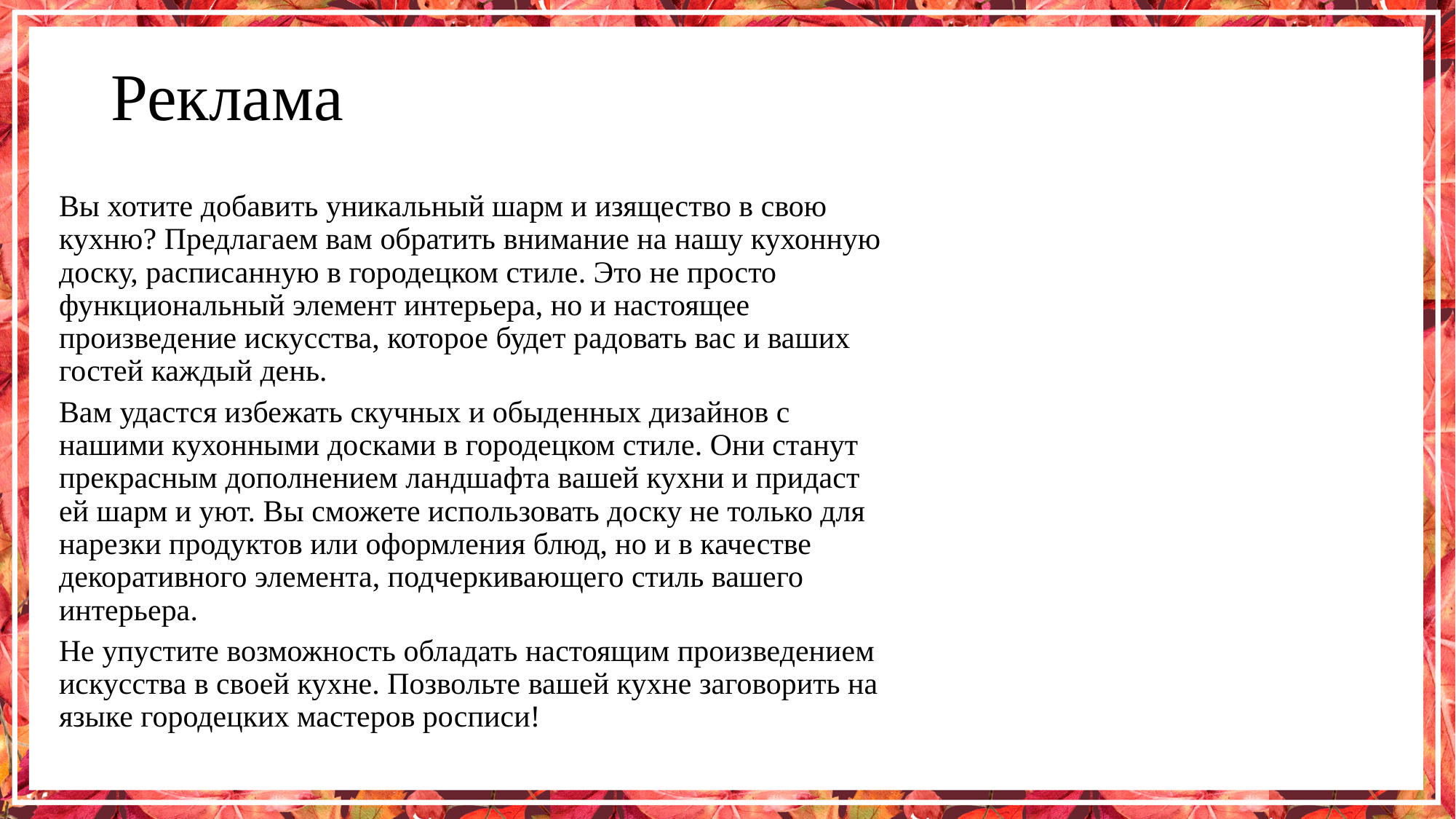

# Реклама

Вы хотите добавить уникальный шарм и изящество в свою кухню? Предлагаем вам обратить внимание на нашу кухонную доску, расписанную в городецком стиле. Это не просто функциональный элемент интерьера, но и настоящее произведение искусства, которое будет радовать вас и ваших гостей каждый день.
Вам удастся избежать скучных и обыденных дизайнов с нашими кухонными досками в городецком стиле. Они станут прекрасным дополнением ландшафта вашей кухни и придаст ей шарм и уют. Вы сможете использовать доску не только для нарезки продуктов или оформления блюд, но и в качестве декоративного элемента, подчеркивающего стиль вашего интерьера.
Не упустите возможность обладать настоящим произведением искусства в своей кухне. Позвольте вашей кухне заговорить на языке городецких мастеров росписи!